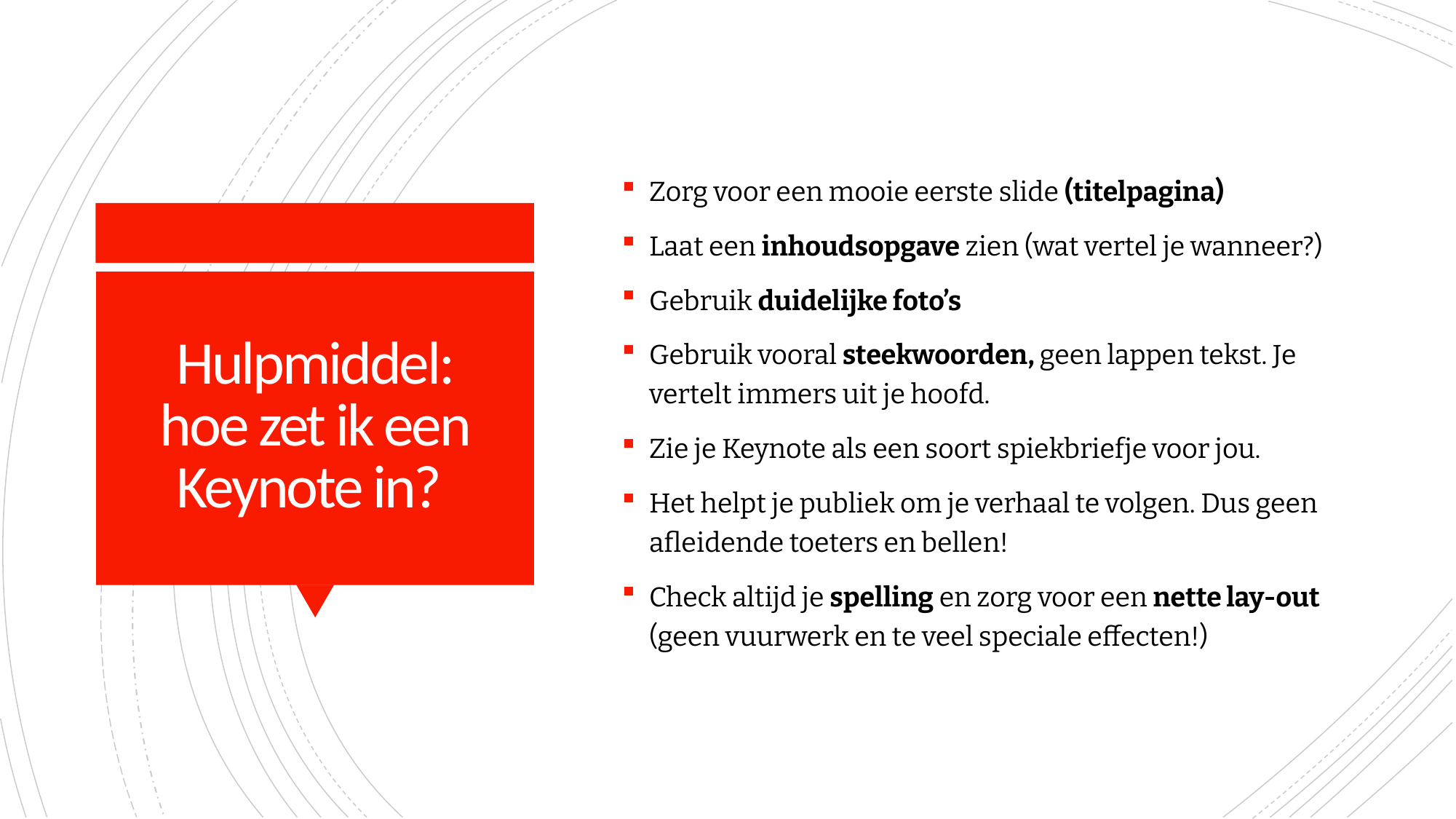

Zorg voor een mooie eerste slide (titelpagina)
Laat een inhoudsopgave zien (wat vertel je wanneer?)
Gebruik duidelijke foto’s
Gebruik vooral steekwoorden, geen lappen tekst. Je vertelt immers uit je hoofd.
Zie je Keynote als een soort spiekbriefje voor jou.
Het helpt je publiek om je verhaal te volgen. Dus geen afleidende toeters en bellen!
Check altijd je spelling en zorg voor een nette lay-out (geen vuurwerk en te veel speciale effecten!)
# Hulpmiddel: hoe zet ik een Keynote in?